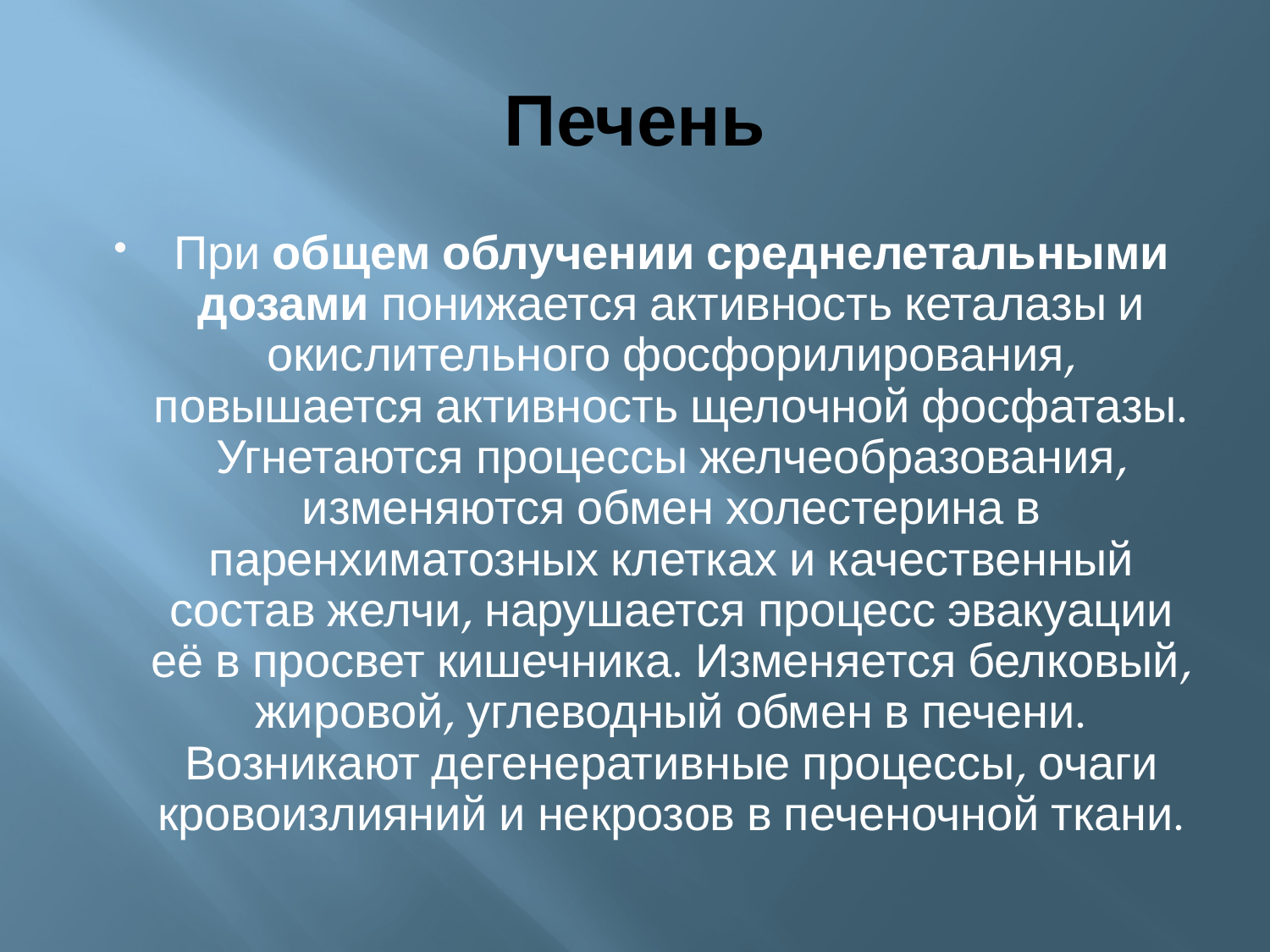

# Печень
При общем облучении среднелетальными дозами понижается активность кеталазы и окислительного фосфорилирования, повышается активность щелочной фосфатазы. Угнетаются процессы желчеобразования, изменяются обмен холестерина в паренхиматозных клетках и качественный состав желчи, нарушается процесс эвакуации её в просвет кишечника. Изменяется белковый, жировой, углеводный обмен в печени. Возникают дегенеративные процессы, очаги кровоизлияний и некрозов в печеночной ткани.